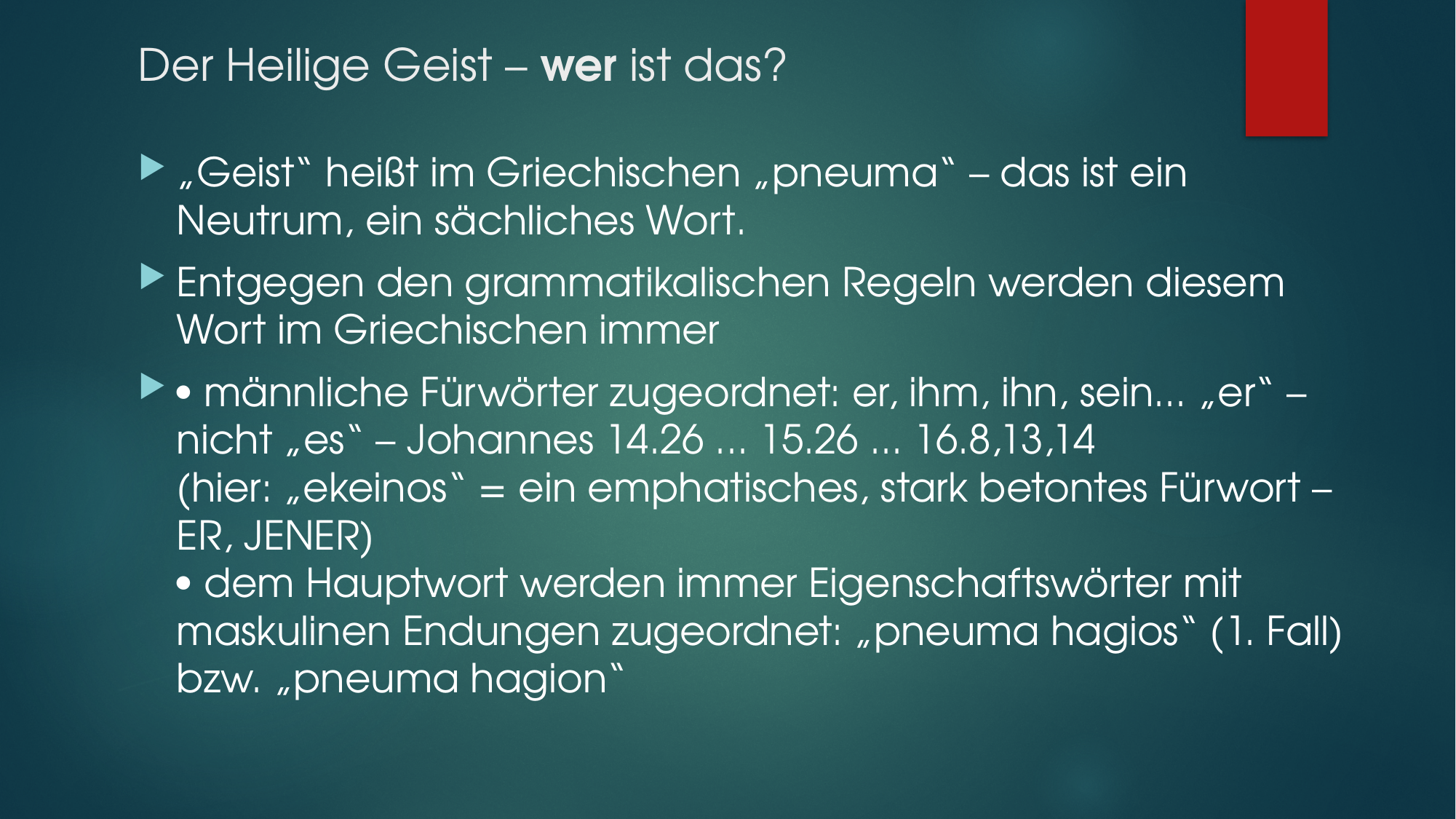

# Der Heilige Geist – wer ist das?
„Geist“ heißt im Griechischen „pneuma“ – das ist ein Neutrum, ein sächliches Wort.
Entgegen den grammatikalischen Regeln werden diesem Wort im Griechischen immer
• männliche Fürwörter zugeordnet: er, ihm, ihn, sein... „er“ – nicht „es“ – Johannes 14.26 ... 15.26 ... 16.8,13,14
(hier: „ekeinos“ = ein emphatisches, stark betontes Fürwort – ER, JENER)
• dem Hauptwort werden immer Eigenschaftswörter mit maskulinen Endungen zugeordnet: „pneuma hagios“ (1. Fall) bzw. „pneuma hagion“